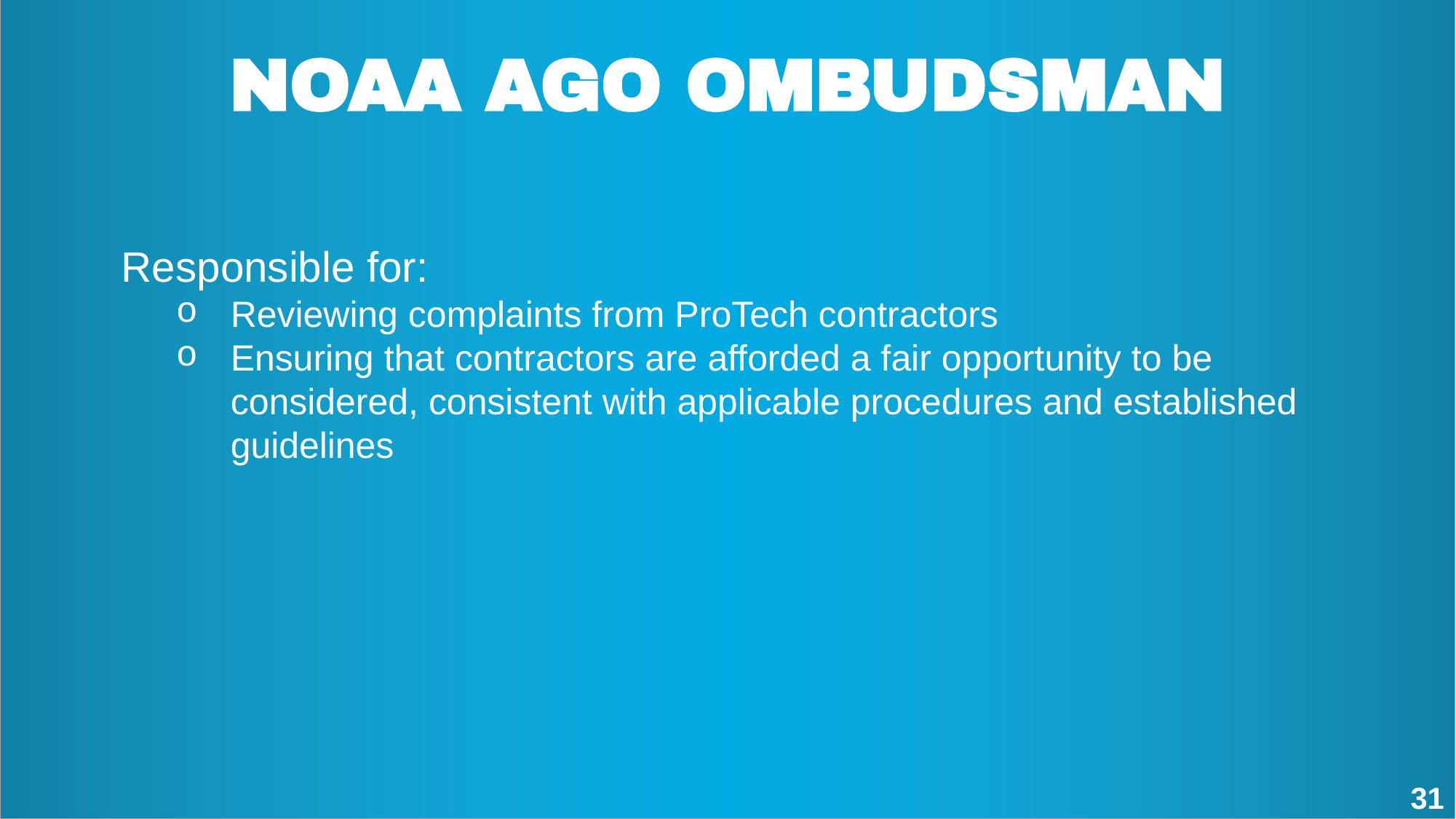

NOAA AGO OMBUDSMAN
Responsible for:
Reviewing complaints from ProTech contractors
Ensuring that contractors are afforded a fair opportunity to be considered, consistent with applicable procedures and established guidelines
31